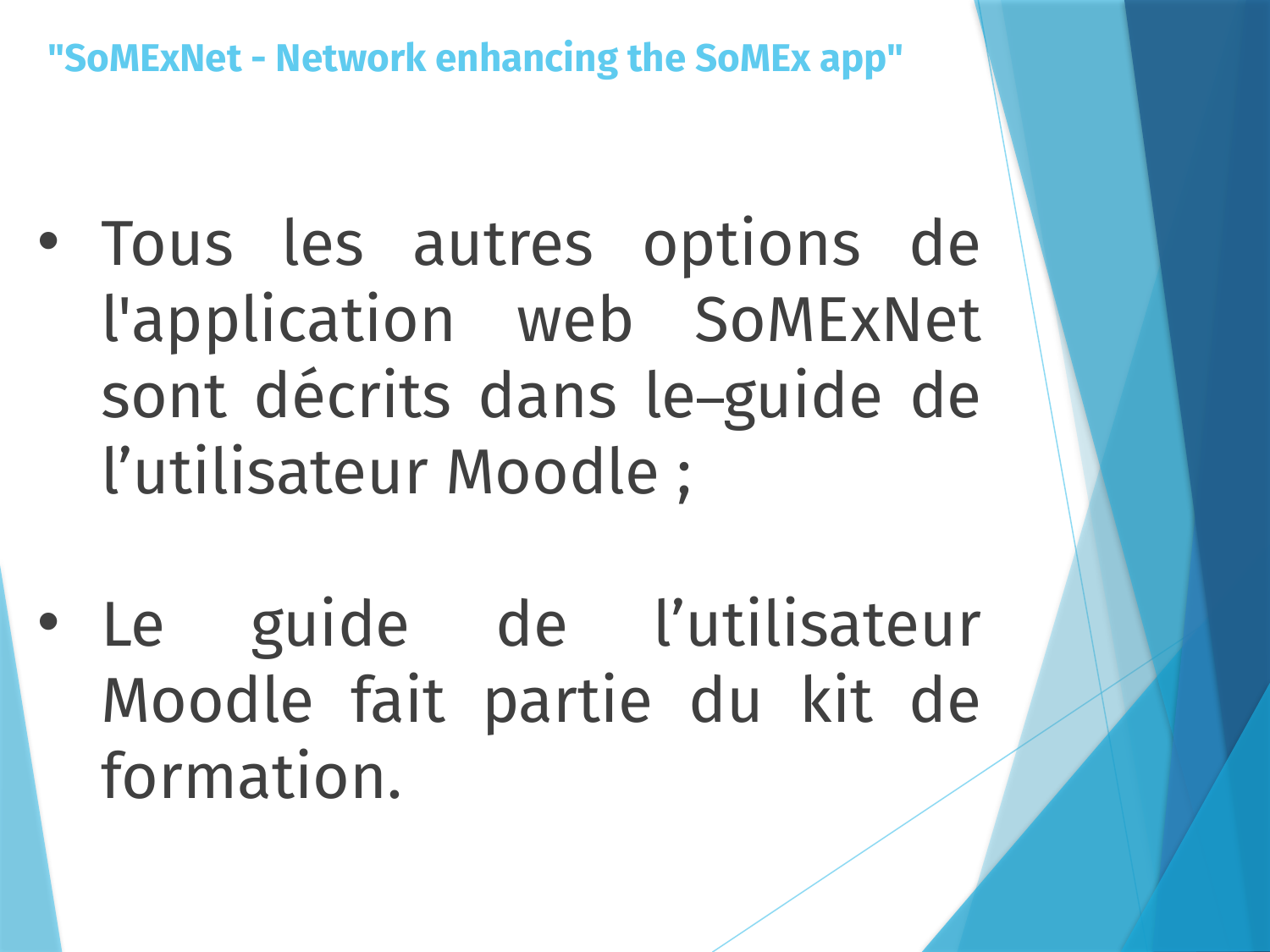

# "SoMExNet - Network enhancing the SoMEx app"
Tous les autres options de l'application web SoMExNet sont décrits dans le guide de l’utilisateur Moodle ;

Le guide de l’utilisateur Moodle fait partie du kit de formation.